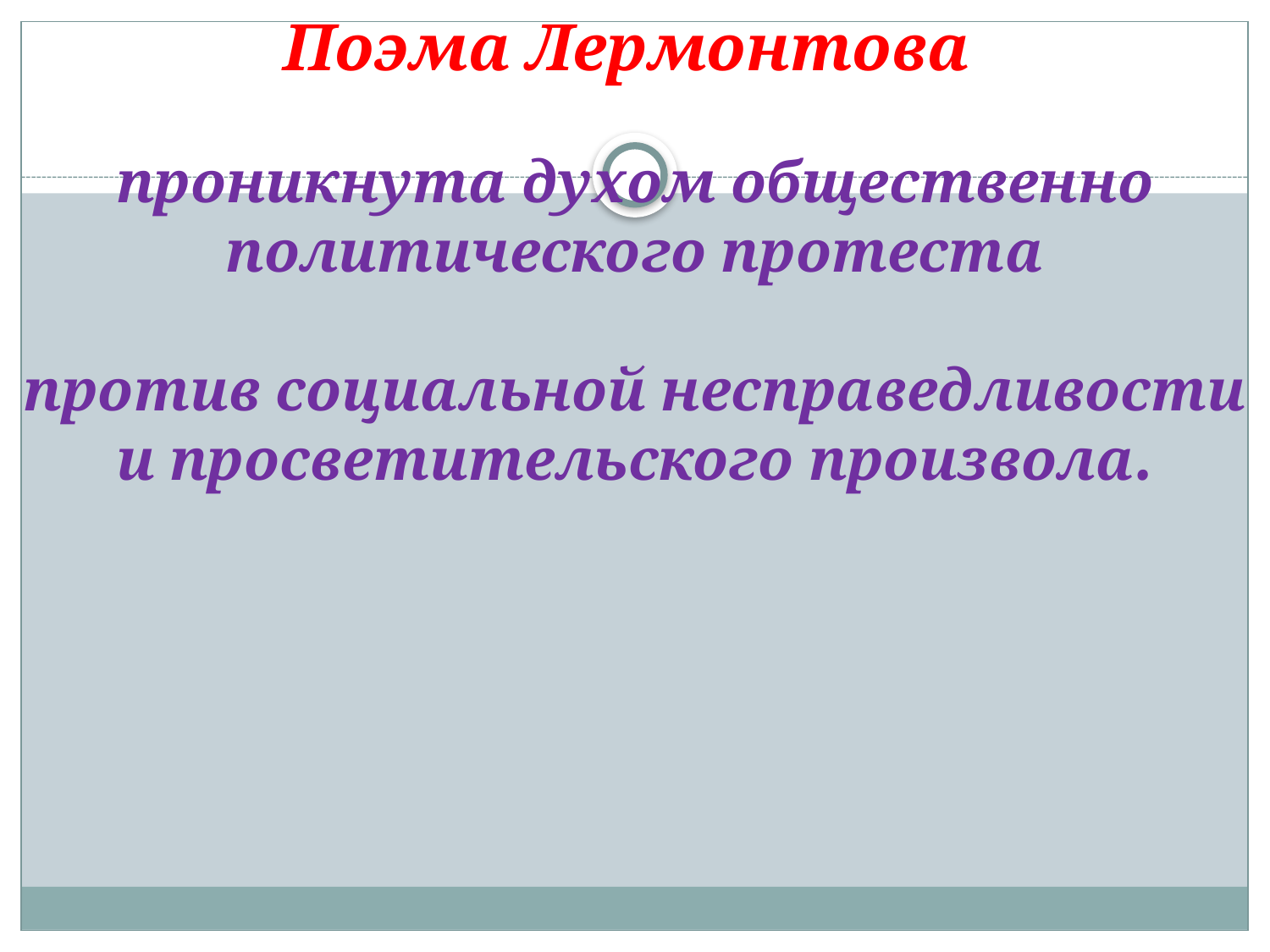

# Поэма Лермонтова проникнута духом общественно политического протеста против социальной несправедливости и просветительского произвола.